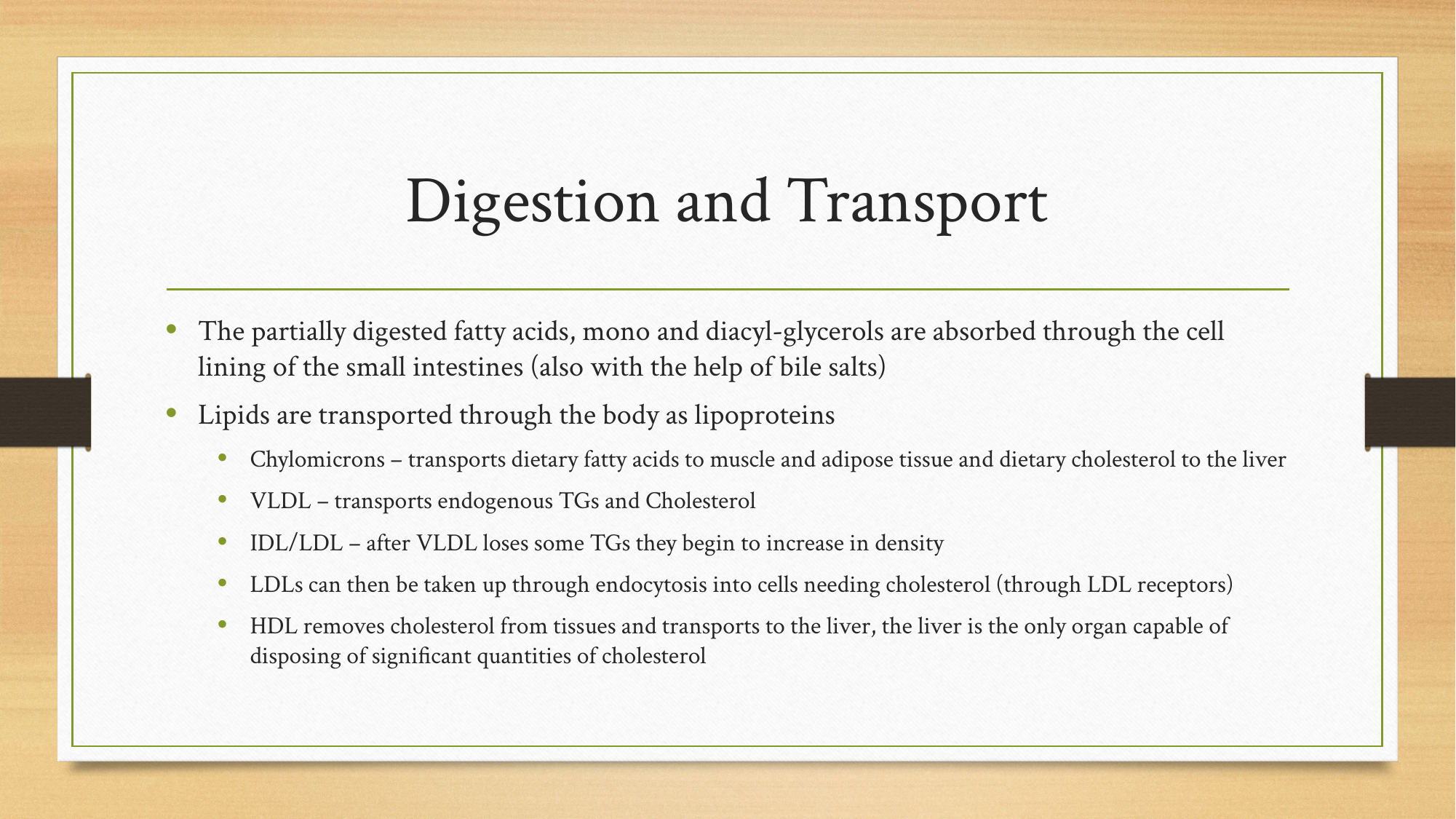

# Digestion and Transport
The partially digested fatty acids, mono and diacyl-glycerols are absorbed through the cell lining of the small intestines (also with the help of bile salts)
Lipids are transported through the body as lipoproteins
Chylomicrons – transports dietary fatty acids to muscle and adipose tissue and dietary cholesterol to the liver
VLDL – transports endogenous TGs and Cholesterol
IDL/LDL – after VLDL loses some TGs they begin to increase in density
LDLs can then be taken up through endocytosis into cells needing cholesterol (through LDL receptors)
HDL removes cholesterol from tissues and transports to the liver, the liver is the only organ capable of disposing of significant quantities of cholesterol